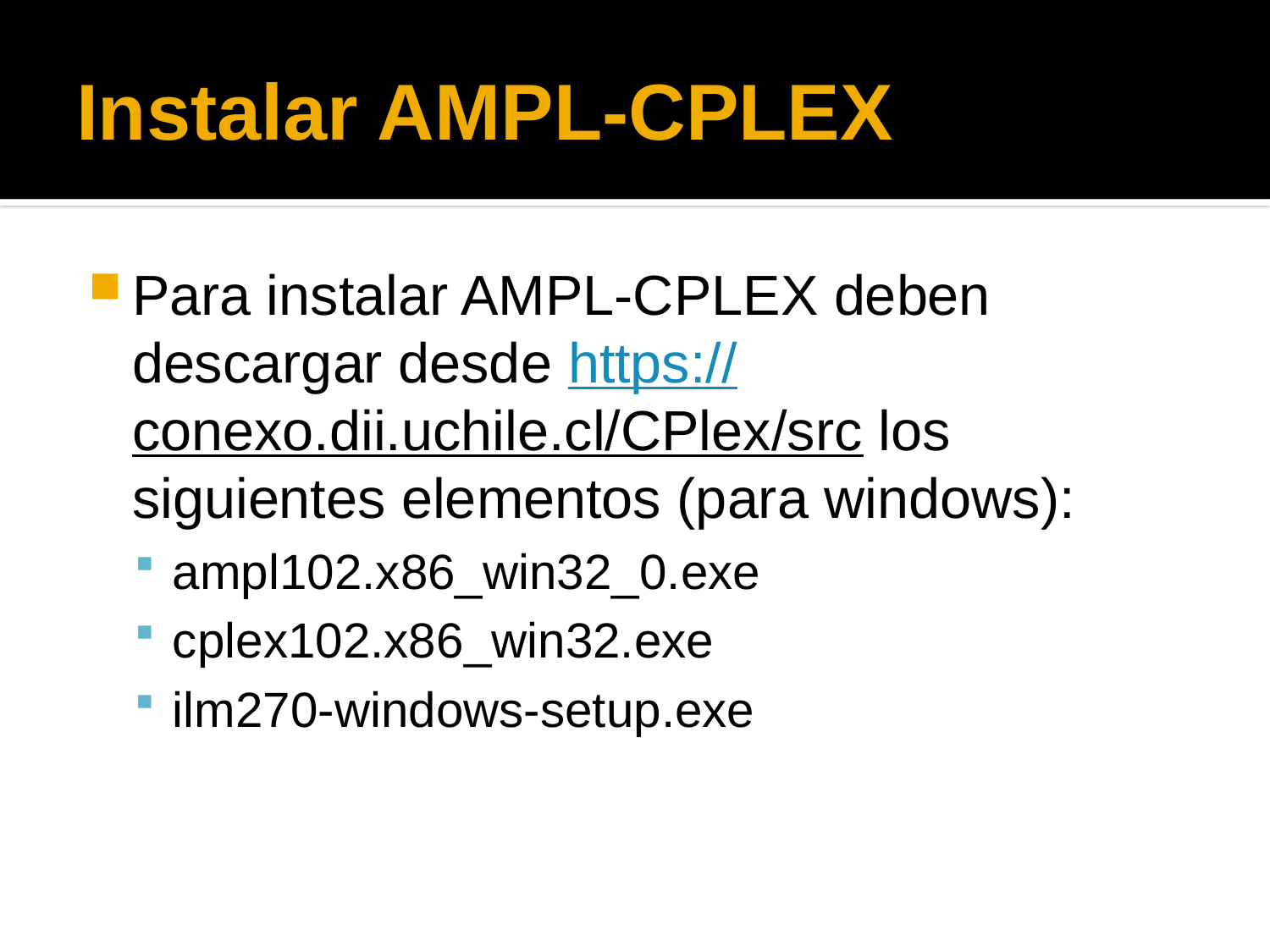

# Instalar AMPL-CPLEX
Para instalar AMPL-CPLEX deben descargar desde https://conexo.dii.uchile.cl/CPlex/src los siguientes elementos (para windows):
ampl102.x86_win32_0.exe
cplex102.x86_win32.exe
ilm270-windows-setup.exe